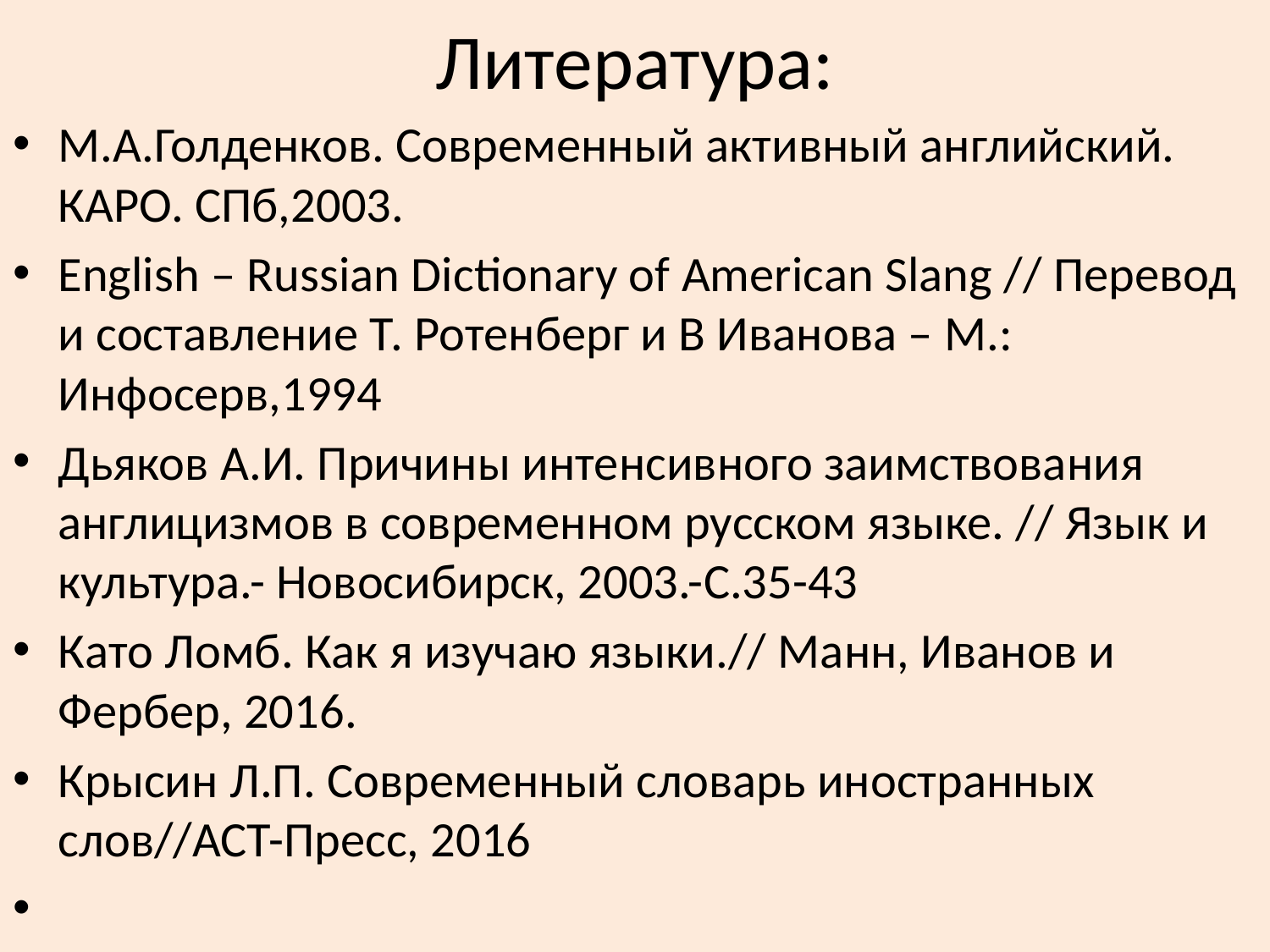

# Литература:
М.А.Голденков. Современный активный английский. КАРО. СПб,2003.
English – Russian Dictionary of American Slang // Перевод и составление Т. Ротенберг и В Иванова – М.: Инфосерв,1994
Дьяков А.И. Причины интенсивного заимствования англицизмов в современном русском языке. // Язык и культура.- Новосибирск, 2003.-С.35-43
Като Ломб. Как я изучаю языки.// Манн, Иванов и Фербер, 2016.
Крысин Л.П. Современный словарь иностранных слов//АСТ-Пресс, 2016